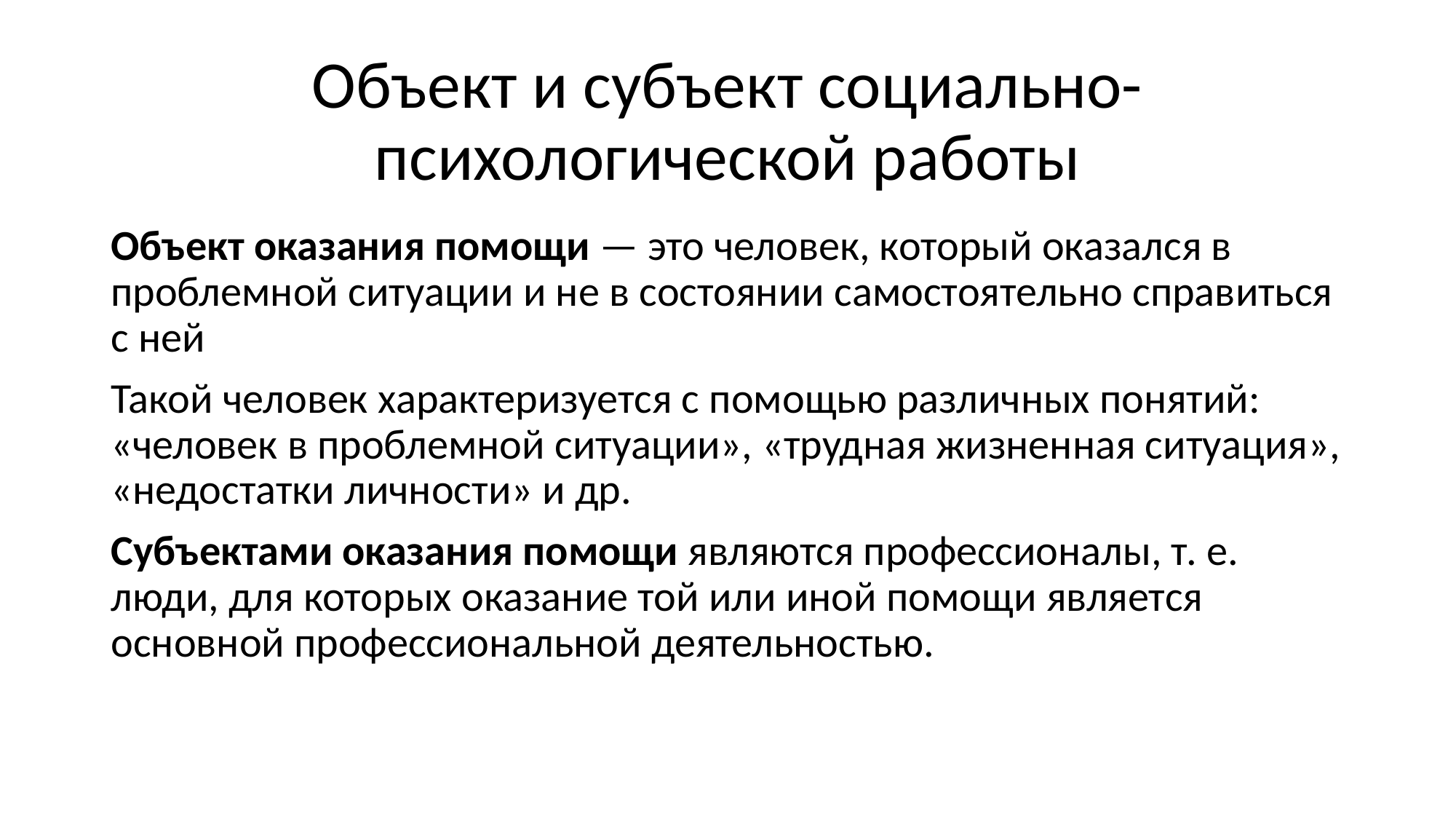

# Объект и субъект социально-психологической работы
Объект оказания помощи — это человек, который оказался в проблемной ситуации и не в состоянии самостоятельно справиться с ней
Такой человек характеризуется с помощью различных понятий: «человек в проблемной ситуации», «трудная жизненная ситуация», «недостатки личности» и др.
Субъектами оказания помощи являются профессионалы, т. е. люди, для которых оказание той или иной помощи является основной профессиональной деятельностью.